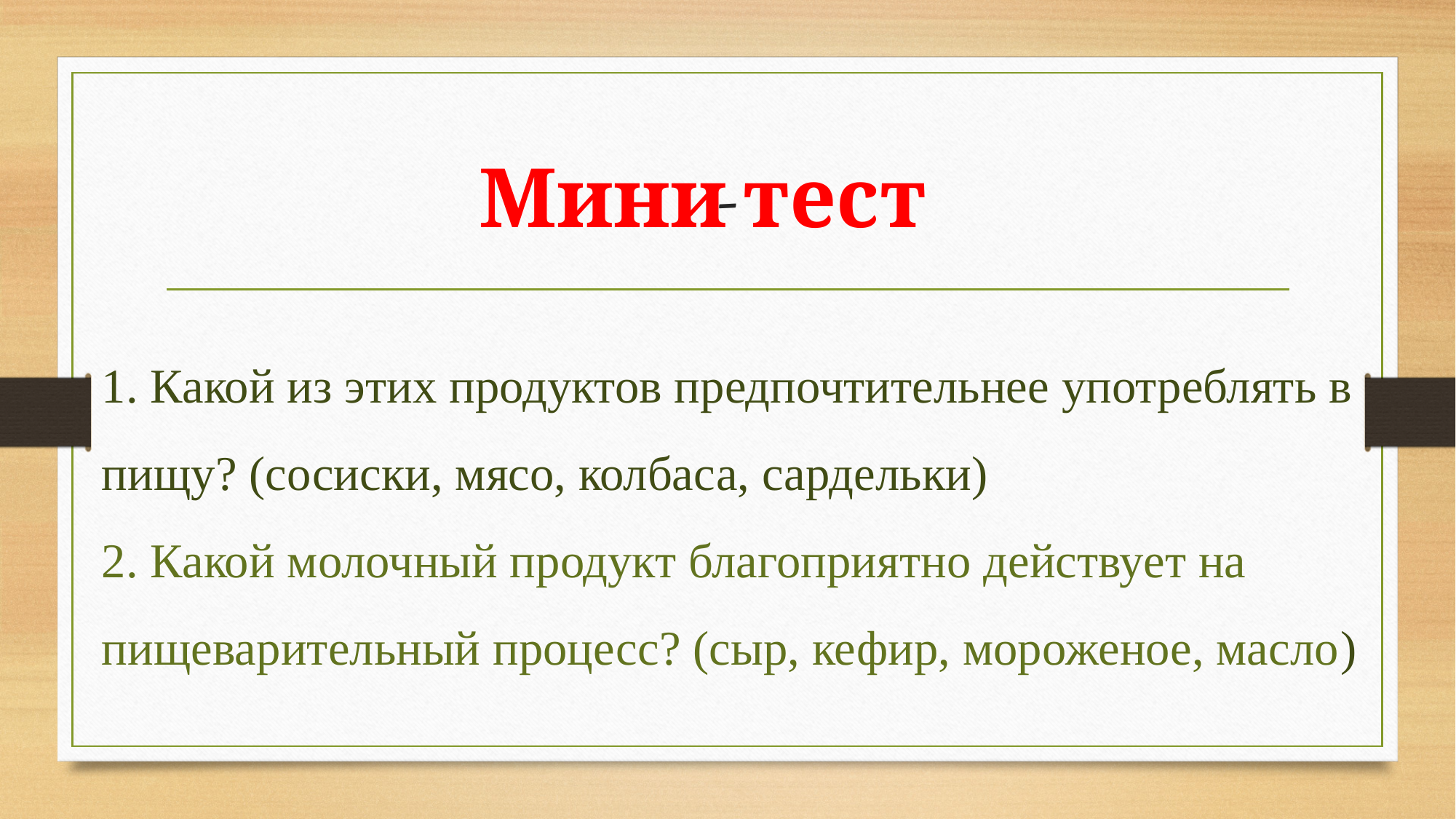

# -
Мини тест
1. Какой из этих продуктов предпочтительнее употреблять в пищу? (сосиски, мясо, колбаса, сардельки)
2. Какой молочный продукт благоприятно действует на пищеварительный процесс? (сыр, кефир, мороженое, масло)